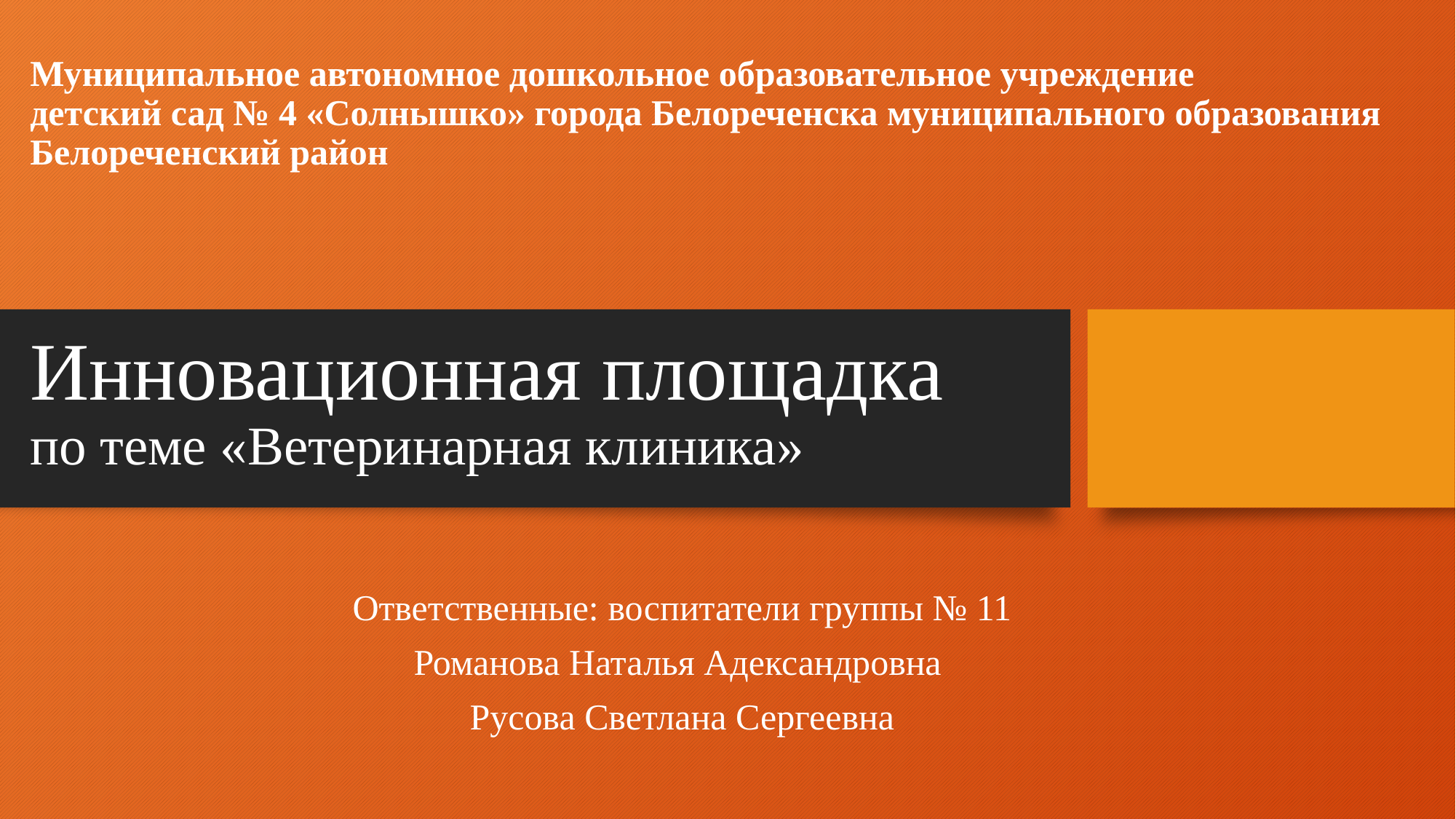

# Муниципальное автономное дошкольное образовательное учреждение детский сад № 4 «Солнышко» города Белореченска муниципального образования Белореченский район Инновационная площадка по теме «Ветеринарная клиника»

Ответственные: воспитатели группы № 11
Романова Наталья Адександровна
Русова Светлана Сергеевна